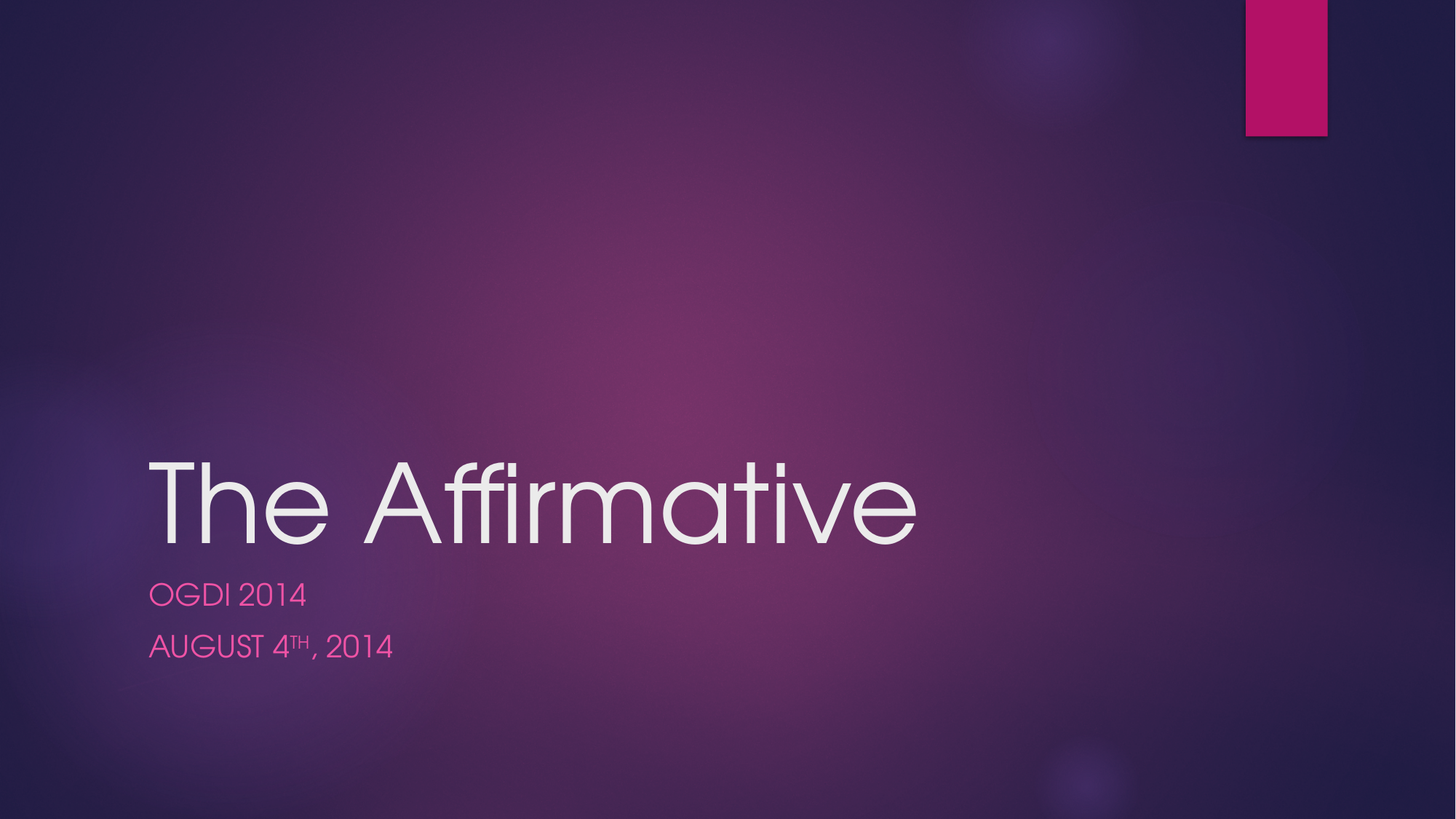

# The Affirmative
OGDI 2014
August 4th, 2014